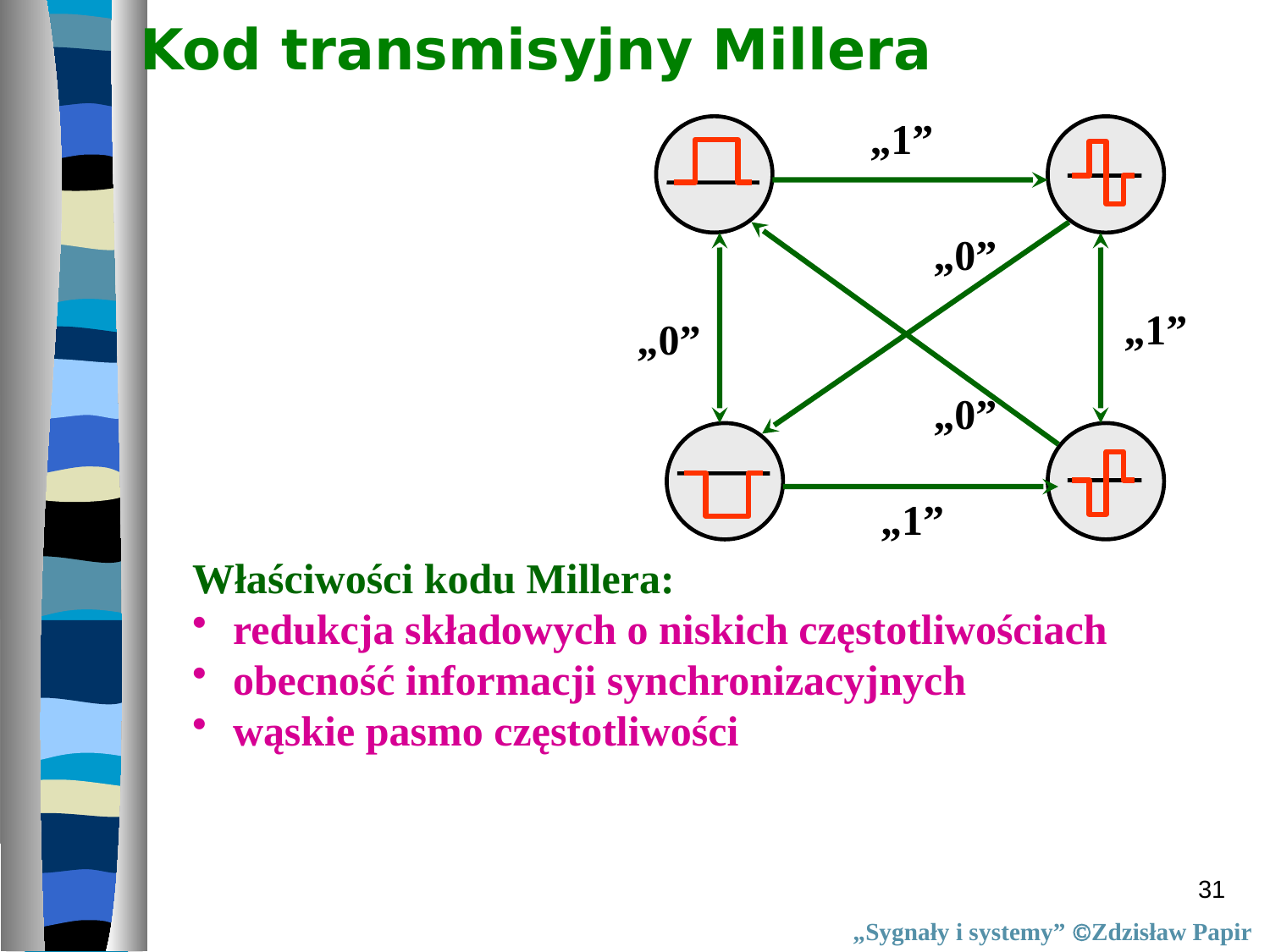

# Kod transmisyjny Millera
„1”

„0”

„1”
„0”
„0”

„1”
Właściwości kodu Millera:
 redukcja składowych o niskich częstotliwościach
 obecność informacji synchronizacyjnych
 wąskie pasmo częstotliwości
31
„Sygnały i systemy” ©Zdzisław Papir